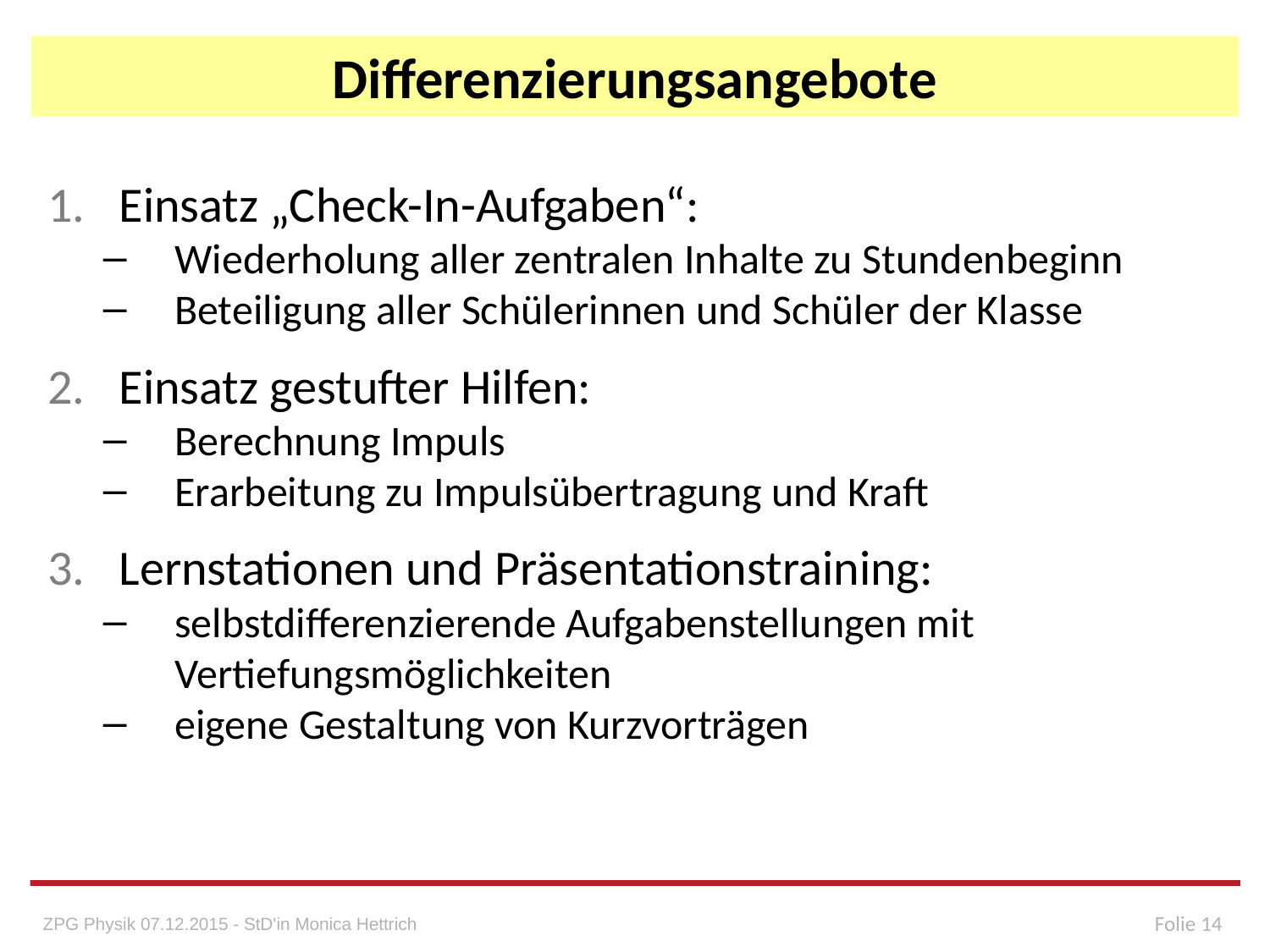

# Differenzierungsangebote
Einsatz „Check-In-Aufgaben“:
Wiederholung aller zentralen Inhalte zu Stundenbeginn
Beteiligung aller Schülerinnen und Schüler der Klasse
Einsatz gestufter Hilfen:
Berechnung Impuls
Erarbeitung zu Impulsübertragung und Kraft
Lernstationen und Präsentationstraining:
selbstdifferenzierende Aufgabenstellungen mit Vertiefungsmöglichkeiten
eigene Gestaltung von Kurzvorträgen
Folie 14
ZPG Physik 07.12.2015 - StD'in Monica Hettrich